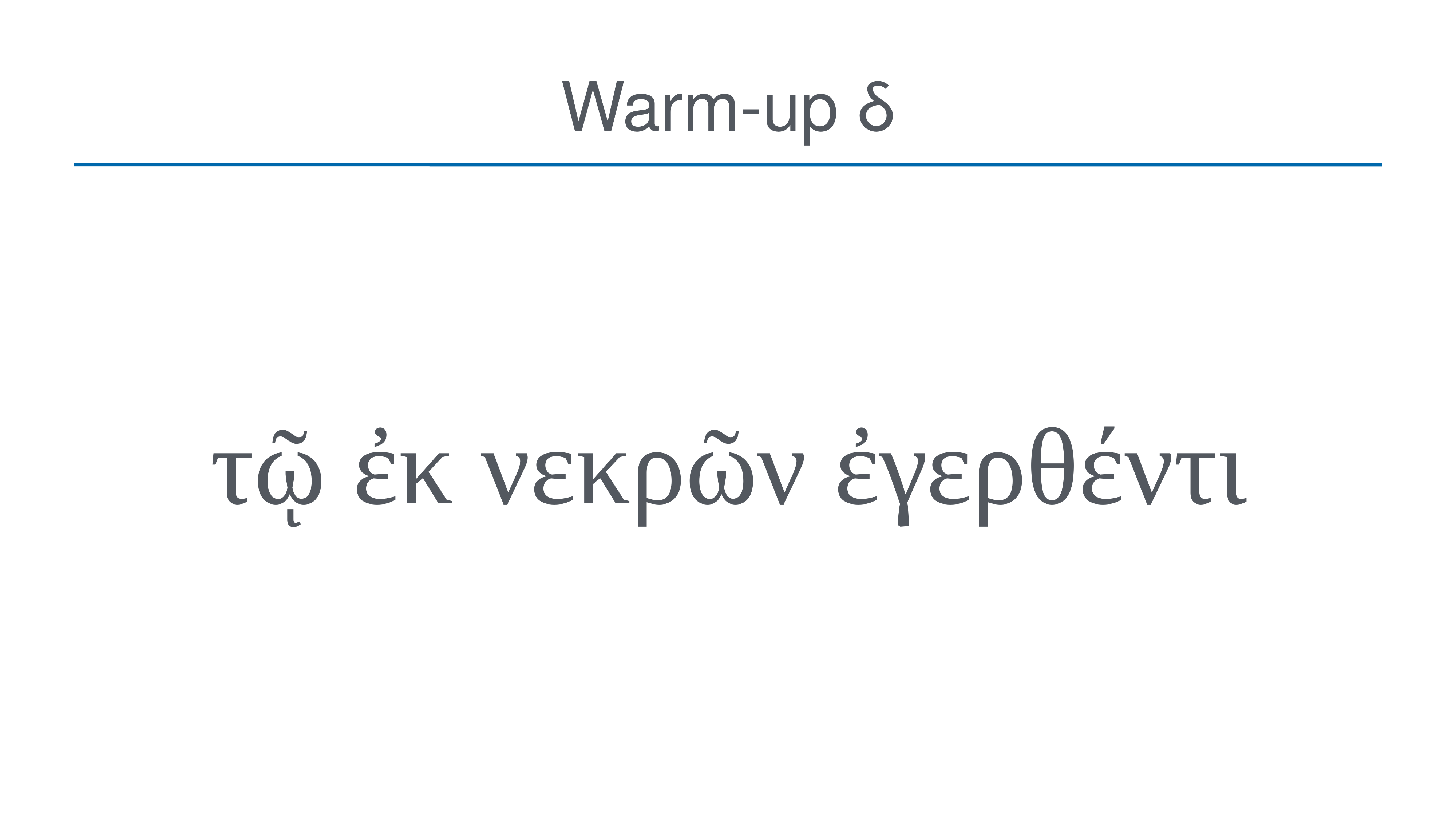

# Warm-up δ
τῷ ἐκ νεκρῶν ἐγερθέντι